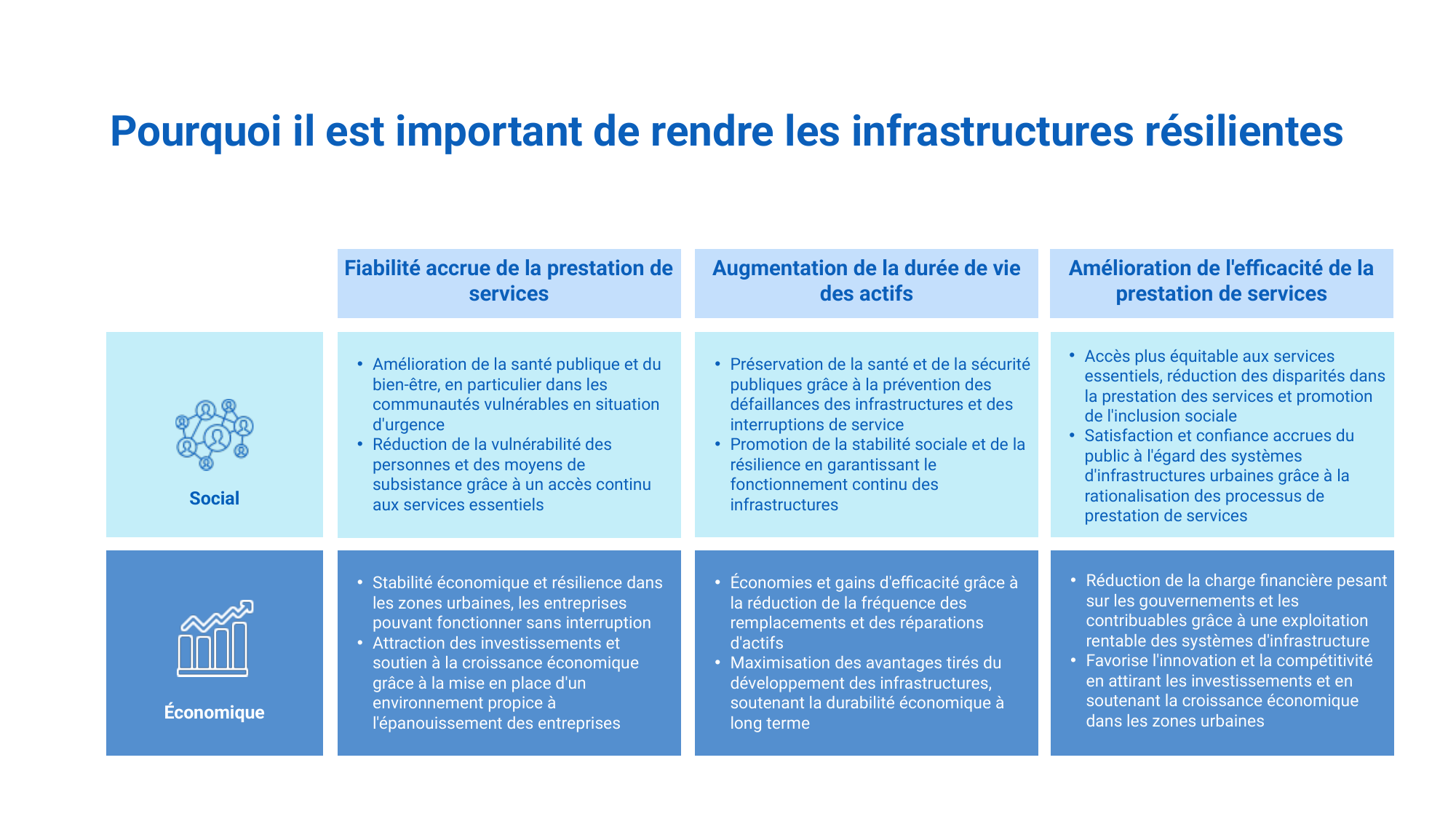

Pourquoi il est important de rendre les infrastructures résilientes

Fiabilité accrue de la prestation de services
Augmentation de la durée de vie des actifs
Amélioration de l'efficacité de la prestation de services

Accès plus équitable aux services essentiels, réduction des disparités dans la prestation des services et promotion de l'inclusion sociale
Satisfaction et confiance accrues du public à l'égard des systèmes d'infrastructures urbaines grâce à la rationalisation des processus de prestation de services
Préservation de la santé et de la sécurité publiques grâce à la prévention des défaillances des infrastructures et des interruptions de service
Promotion de la stabilité sociale et de la résilience en garantissant le fonctionnement continu des infrastructures
Amélioration de la santé publique et du bien-être, en particulier dans les communautés vulnérables en situation d'urgence
Réduction de la vulnérabilité des personnes et des moyens de subsistance grâce à un accès continu aux services essentiels

Social

Réduction de la charge financière pesant sur les gouvernements et les contribuables grâce à une exploitation rentable des systèmes d'infrastructure
Favorise l'innovation et la compétitivité en attirant les investissements et en soutenant la croissance économique dans les zones urbaines
Économies et gains d'efficacité grâce à la réduction de la fréquence des remplacements et des réparations d'actifs
Maximisation des avantages tirés du développement des infrastructures, soutenant la durabilité économique à long terme
Stabilité économique et résilience dans les zones urbaines, les entreprises pouvant fonctionner sans interruption
Attraction des investissements et soutien à la croissance économique grâce à la mise en place d'un environnement propice à l'épanouissement des entreprises

Économique

13